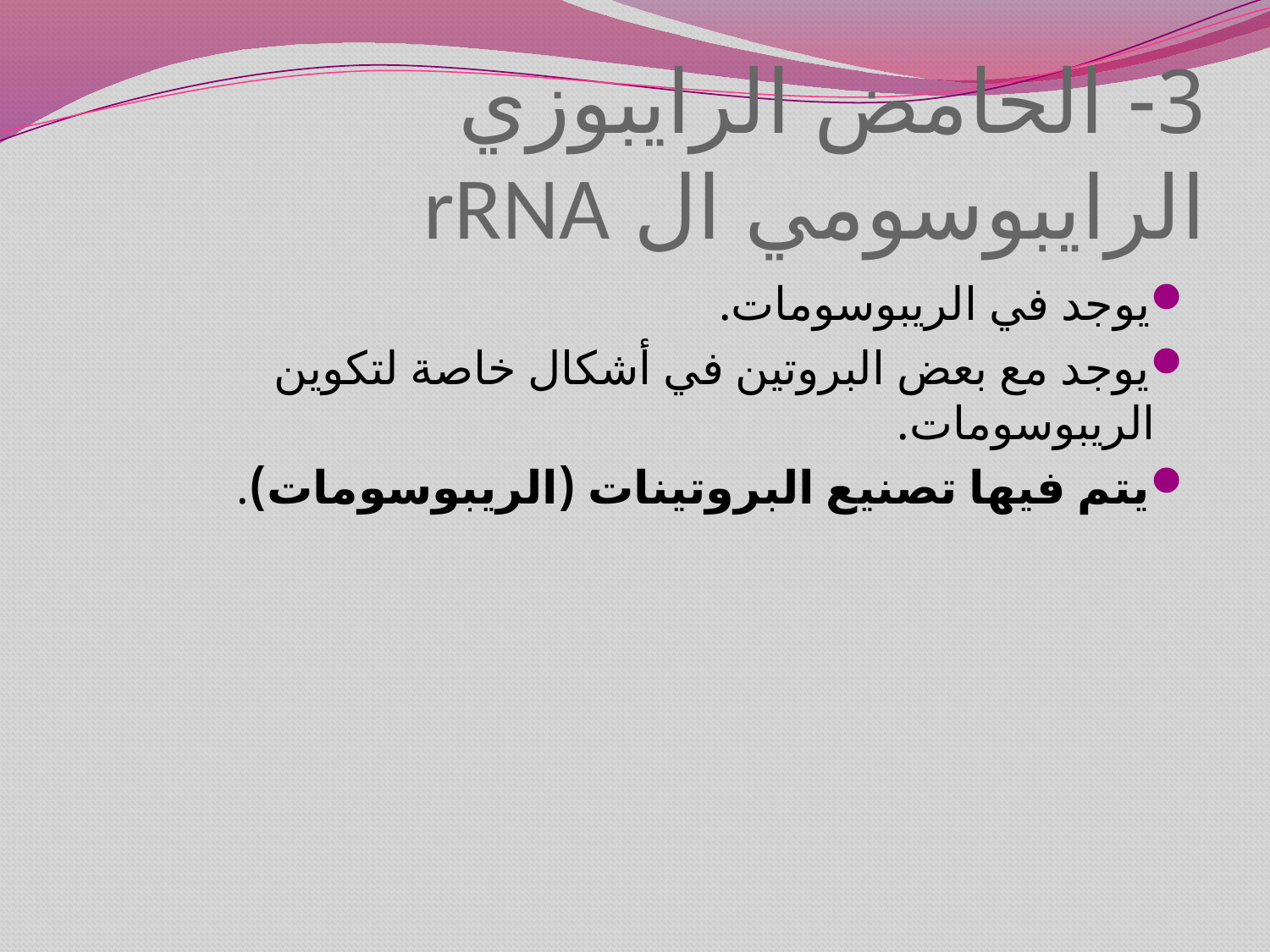

# 3- الحامض الرايبوزي الرايبوسومي ال rRNA
يوجد في الريبوسومات.
يوجد مع بعض البروتين في أشكال خاصة لتكوين الريبوسومات.
يتم فيها تصنيع البروتينات (الريبوسومات).